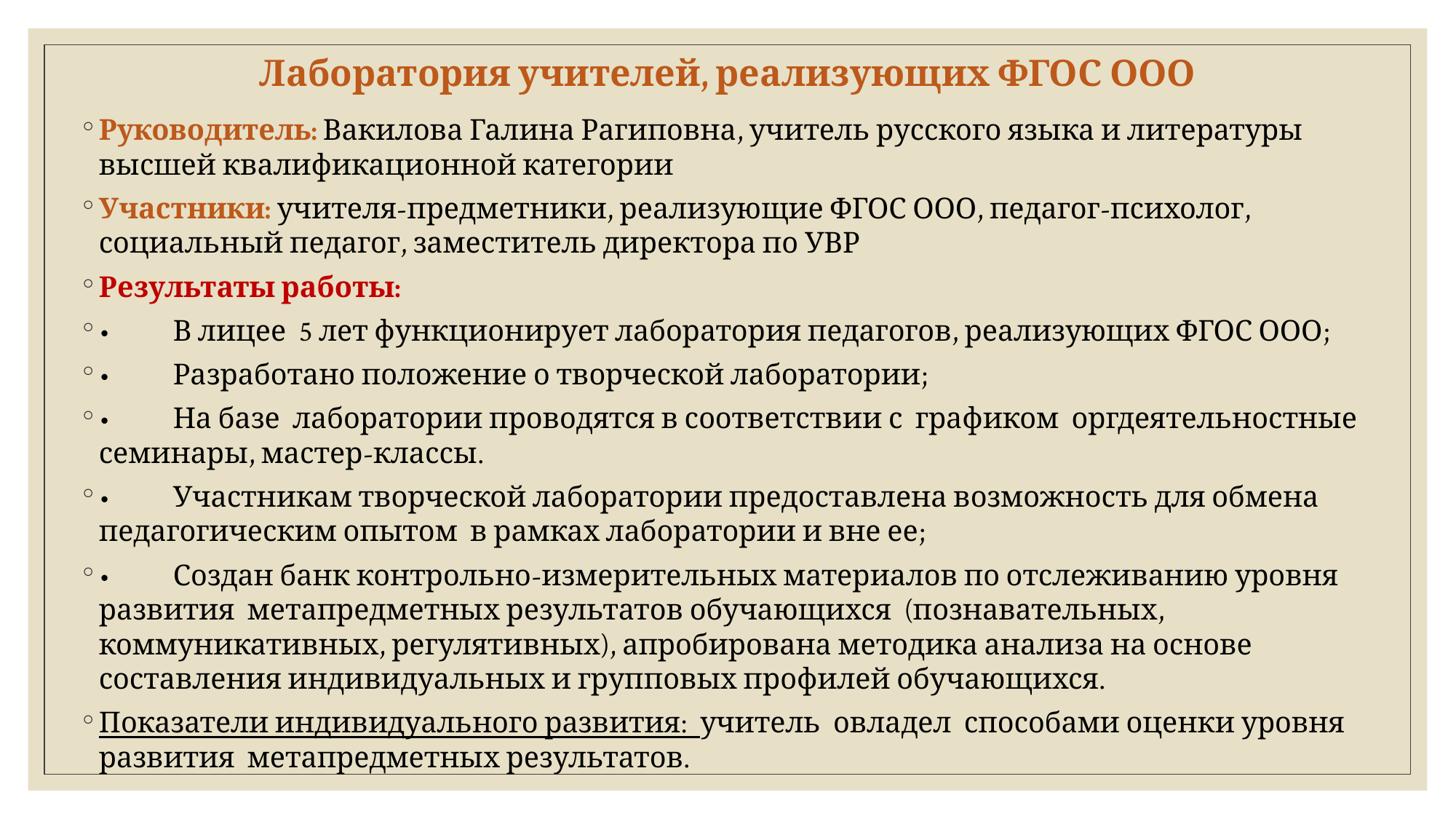

# Лаборатория учителей, реализующих ФГОС ООО

Руководитель: Вакилова Галина Рагиповна, учитель русского языка и литературы высшей квалификационной категории
Участники: учителя-предметники, реализующие ФГОС ООО, педагог-психолог, социальный педагог, заместитель директора по УВР
Результаты работы:
•	В лицее  5 лет функционирует лаборатория педагогов, реализующих ФГОС ООО;
•	Разработано положение о творческой лаборатории;
•	На базе  лаборатории проводятся в соответствии с  графиком  оргдеятельностные семинары, мастер-классы.
•	Участникам творческой лаборатории предоставлена возможность для обмена педагогическим опытом  в рамках лаборатории и вне ее;
•	Создан банк контрольно-измерительных материалов по отслеживанию уровня развития  метапредметных результатов обучающихся  (познавательных, коммуникативных, регулятивных), апробирована методика анализа на основе составления индивидуальных и групповых профилей обучающихся.
Показатели индивидуального развития:  учитель  овладел  способами оценки уровня развития  метапредметных результатов.